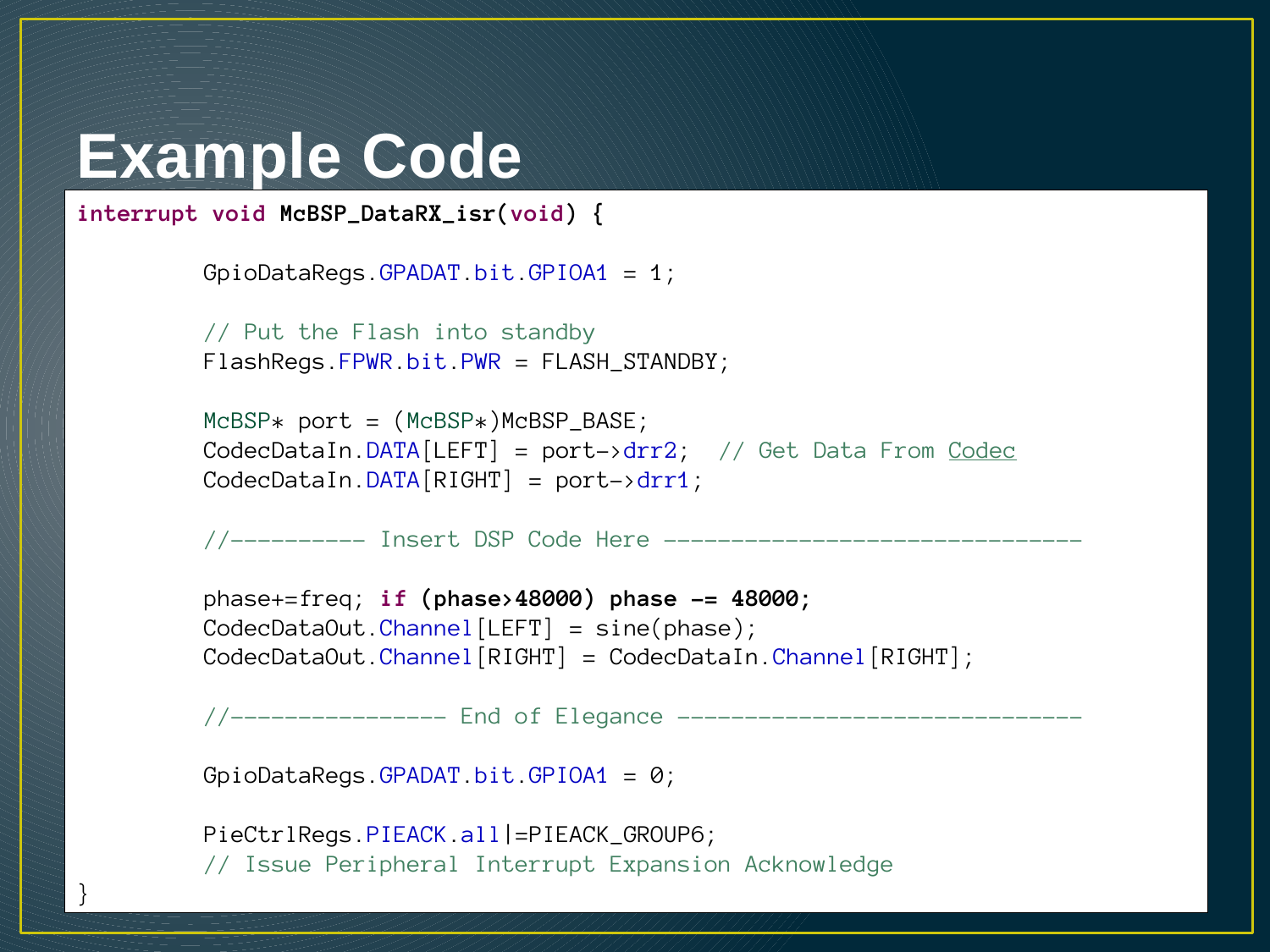

# Example Code
interrupt void McBSP_DataRX_isr(void) {

	GpioDataRegs.GPADAT.bit.GPIOA1 = 1;

	// Put the Flash into standby
	FlashRegs.FPWR.bit.PWR = FLASH_STANDBY;

	McBSP* port = (McBSP*)McBSP_BASE;
	CodecDataIn.DATA[LEFT] = port->drr2;  // Get Data From Codec
	CodecDataIn.DATA[RIGHT] = port->drr1;

	//---------- Insert DSP Code Here -------------------------------

	phase+=freq; if (phase>48000) phase -= 48000;
	CodecDataOut.Channel[LEFT] = sine(phase);
	CodecDataOut.Channel[RIGHT] = CodecDataIn.Channel[RIGHT];

	//---------------- End of Elegance ------------------------------

	GpioDataRegs.GPADAT.bit.GPIOA1 = 0;

	PieCtrlRegs.PIEACK.all|=PIEACK_GROUP6;
	// Issue Peripheral Interrupt Expansion Acknowledge
}